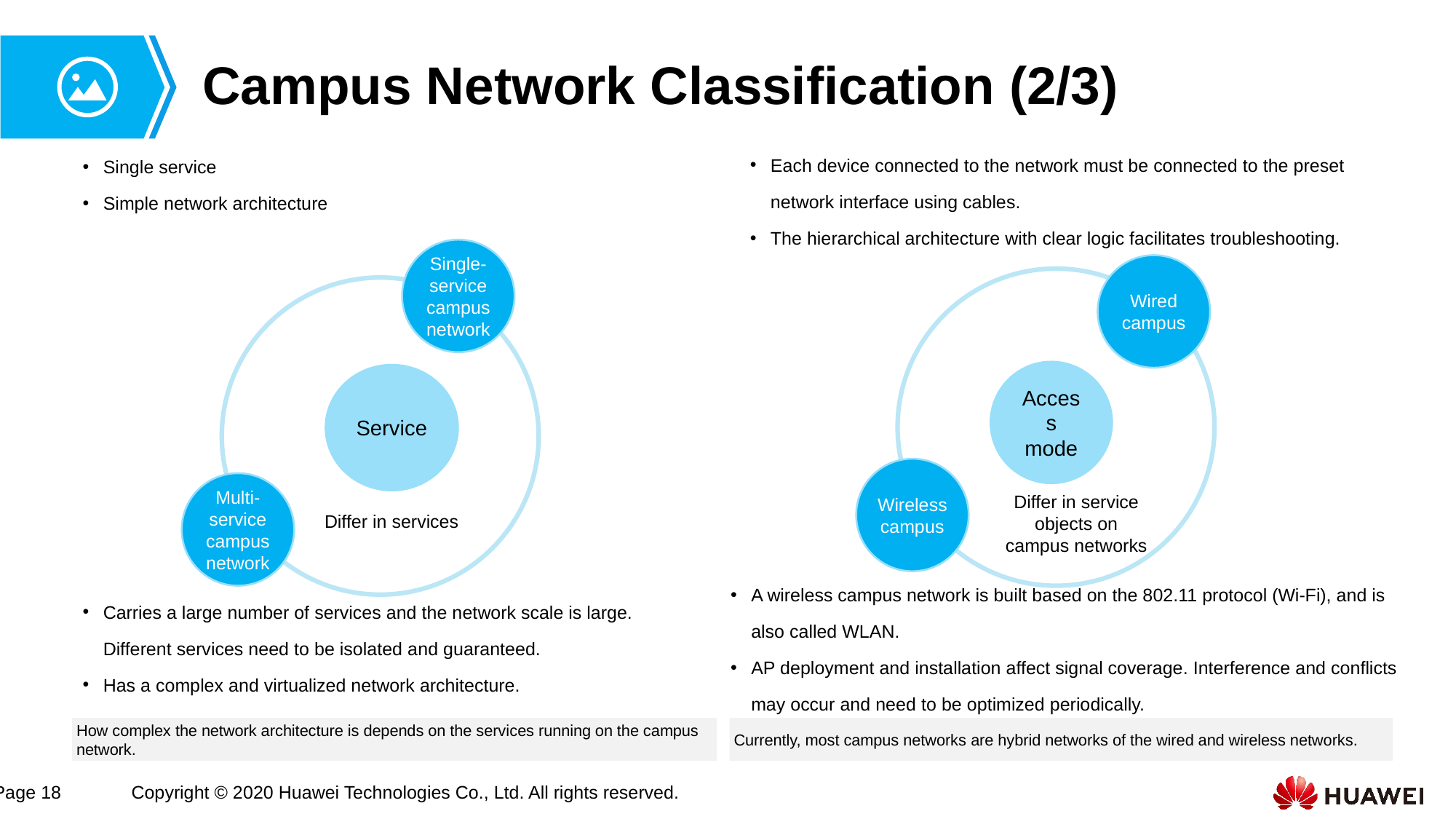

# Campus Network Classification (2/3)
Each device connected to the network must be connected to the preset network interface using cables.
The hierarchical architecture with clear logic facilitates troubleshooting.
Single service
Simple network architecture
Single-service campus network
Wired
campus

Access mode
Service
Wireless
campus
Multi-service campus network
Differ in service objects on campus networks
Differ in services
A wireless campus network is built based on the 802.11 protocol (Wi-Fi), and is also called WLAN.
AP deployment and installation affect signal coverage. Interference and conflicts may occur and need to be optimized periodically.
Faults are difficult to locate.
Carries a large number of services and the network scale is large. Different services need to be isolated and guaranteed.
Has a complex and virtualized network architecture.
How complex the network architecture is depends on the services running on the campus network.
Currently, most campus networks are hybrid networks of the wired and wireless networks.